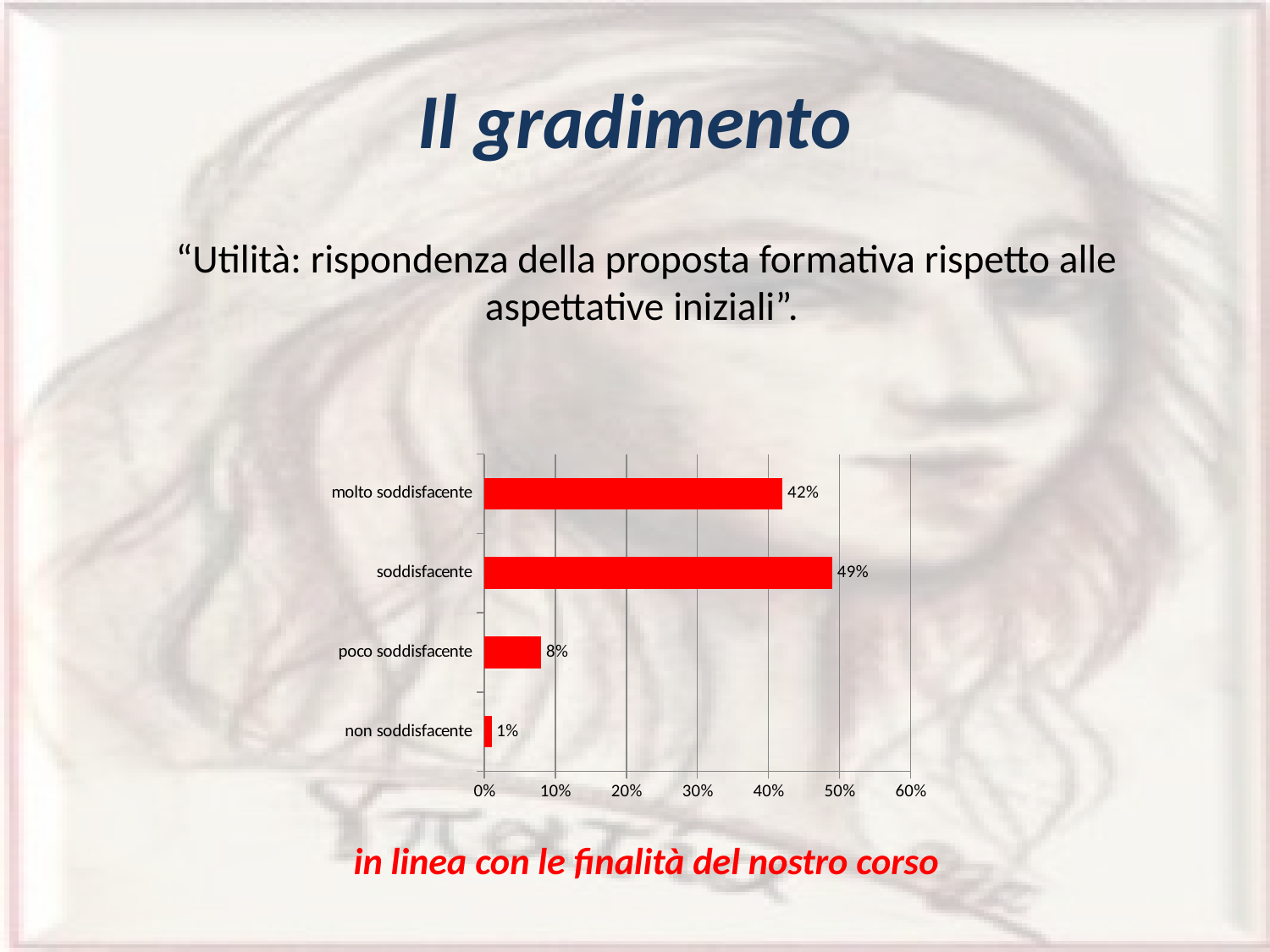

# Il gradimento
“Utilità: rispondenza della proposta formativa rispetto alle aspettative iniziali”.

in linea con le finalità del nostro corso

### Chart

| Category |  |
|---|---|
| non soddisfacente | 0.010000000000000005 |
| poco soddisfacente | 0.08000000000000004 |
| soddisfacente | 0.4900000000000002 |
| molto soddisfacente | 0.4200000000000002 |